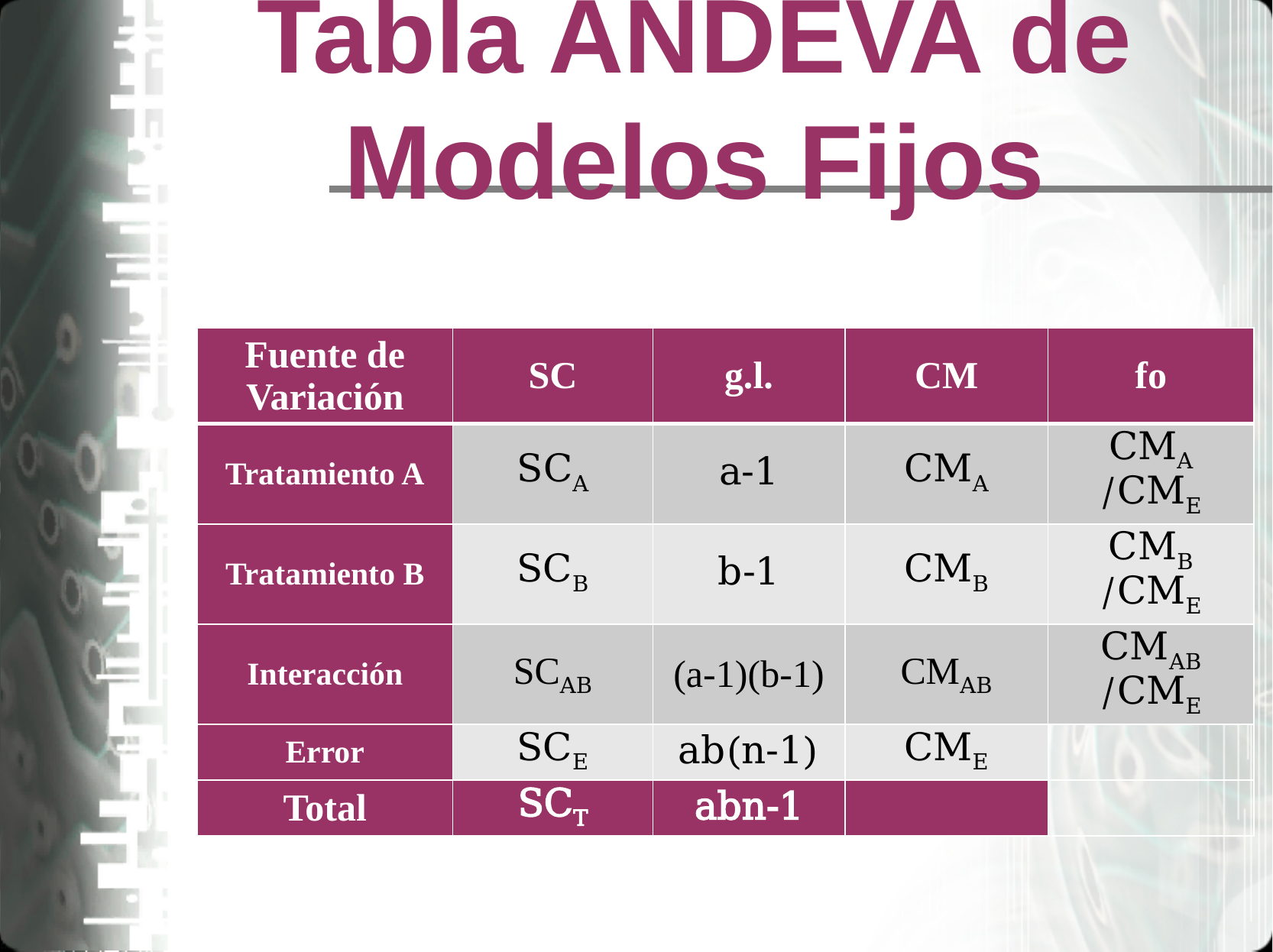

# Tabla ANDEVA de Modelos Fijos

| Fuente de Variación | SC | g.l. | CM | fo |
| --- | --- | --- | --- | --- |
| Tratamiento A | SCA | a-1 | CMA | CMA /CME |
| Tratamiento B | SCB | b-1 | CMB | CMB /CME |
| Interacción | SCAB | (a-1)(b-1) | CMAB | CMAB /CME |
| Error | SCE | ab(n-1) | CME |  |
| Total | SCT | abn-1 |  |  |